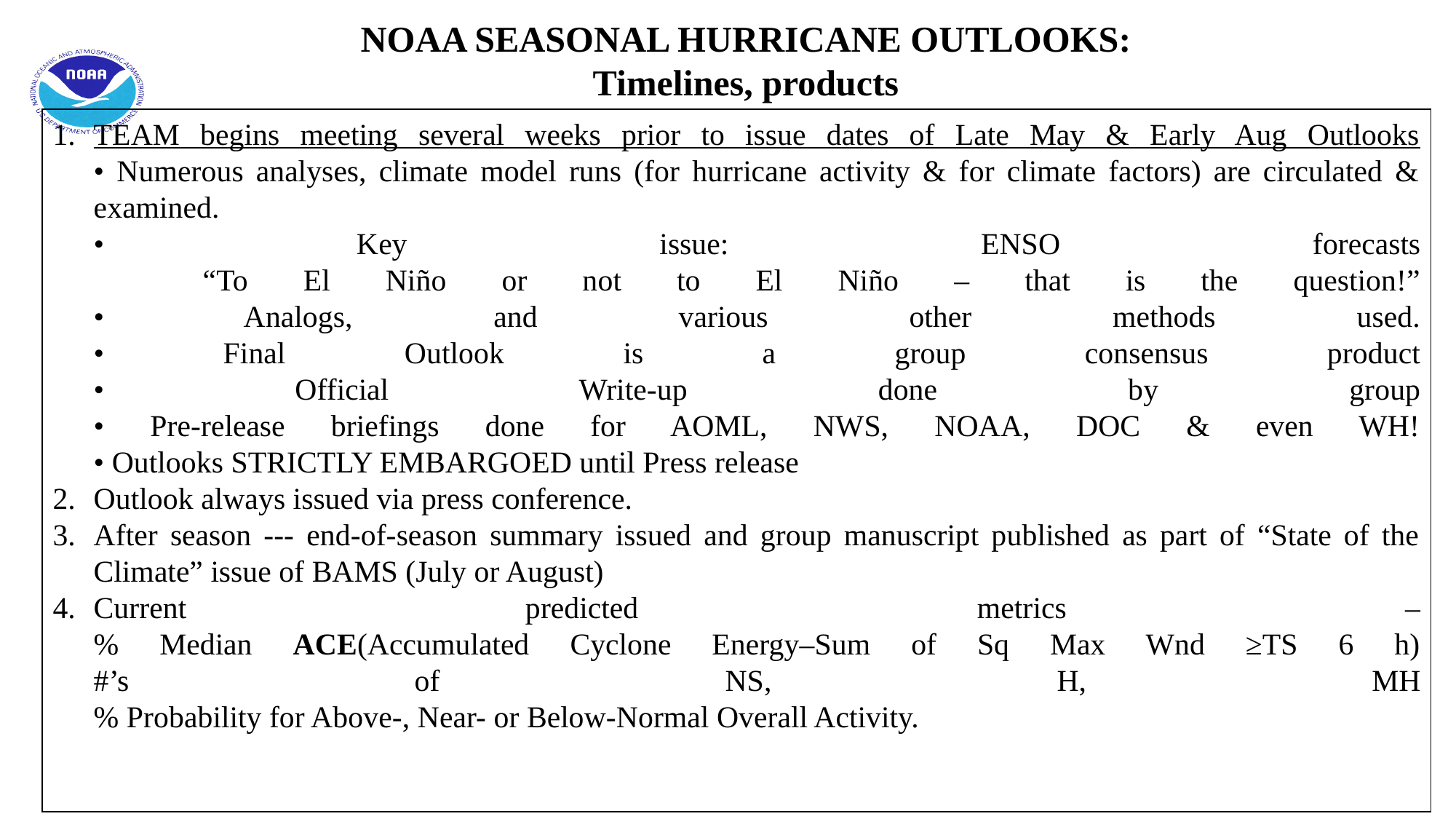

# NOAA SEASONAL HURRICANE OUTLOOKS: Timelines, products
TEAM begins meeting several weeks prior to issue dates of Late May & Early Aug Outlooks
• Numerous analyses, climate model runs (for hurricane activity & for climate factors) are circulated & examined.
• Key issue: ENSO forecasts
	“To El Niño or not to El Niño – that is the question!”
• Analogs, and various other methods used.
• Final Outlook is a group consensus product
• Official Write-up done by group
• Pre-release briefings done for AOML, NWS, NOAA, DOC & even WH!
• Outlooks STRICTLY EMBARGOED until Press release
Outlook always issued via press conference.
After season --- end-of-season summary issued and group manuscript published as part of “State of the Climate” issue of BAMS (July or August)
Current predicted metrics –
% Median ACE(Accumulated Cyclone Energy–Sum of Sq Max Wnd ≥TS 6 h)
#’s of NS, H, MH
% Probability for Above-, Near- or Below-Normal Overall Activity.